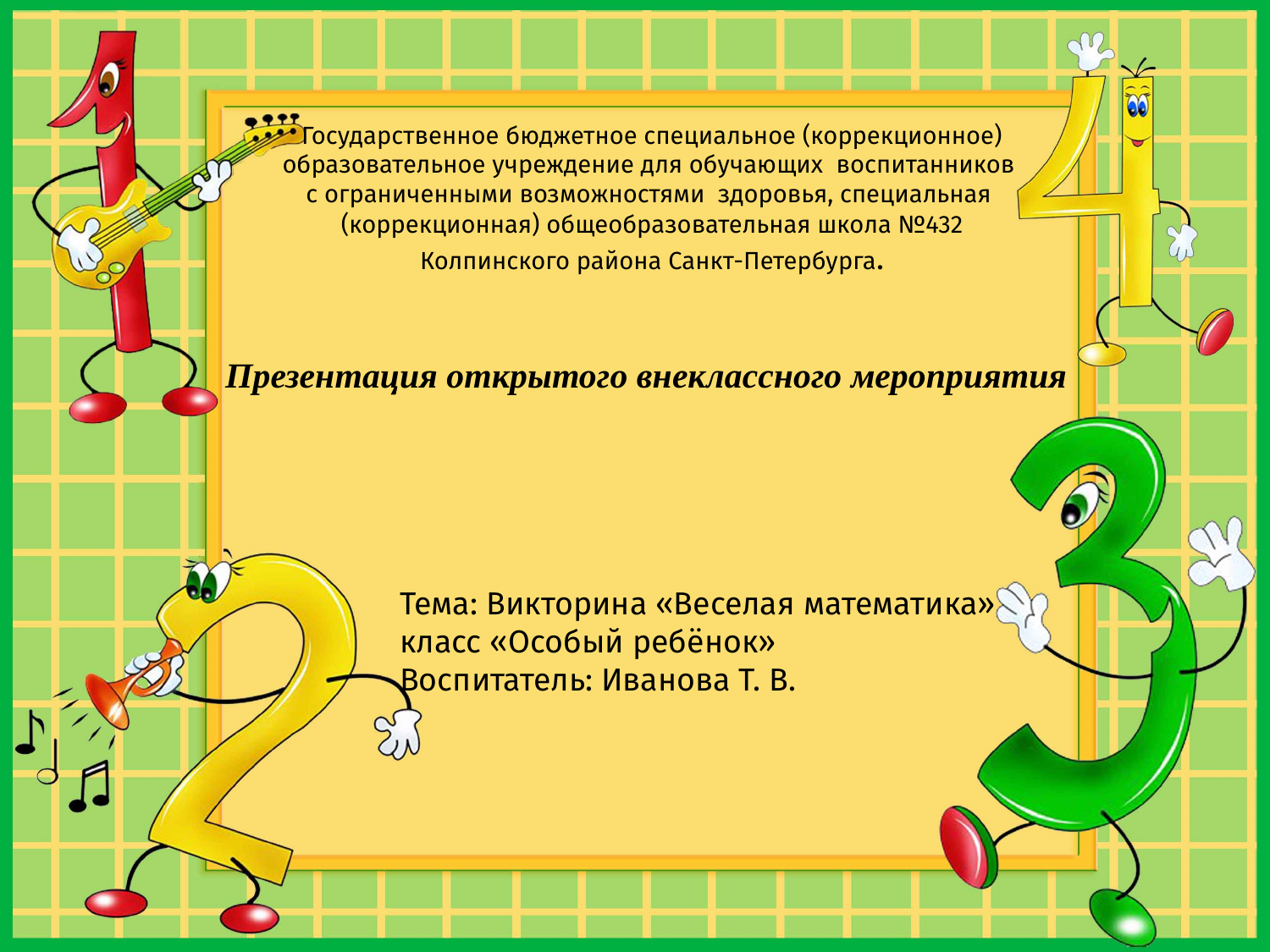

Государственное бюджетное специальное (коррекционное)
образовательное учреждение для обучающих  воспитанников
с ограниченными возможностями  здоровья, специальная
(коррекционная) общеобразовательная школа №432
Колпинского района Санкт-Петербурга.
Презентация открытого внеклассного мероприятия
Тема: Викторина «Веселая математика»
класс «Особый ребёнок»
Воспитатель: Иванова Т. В.